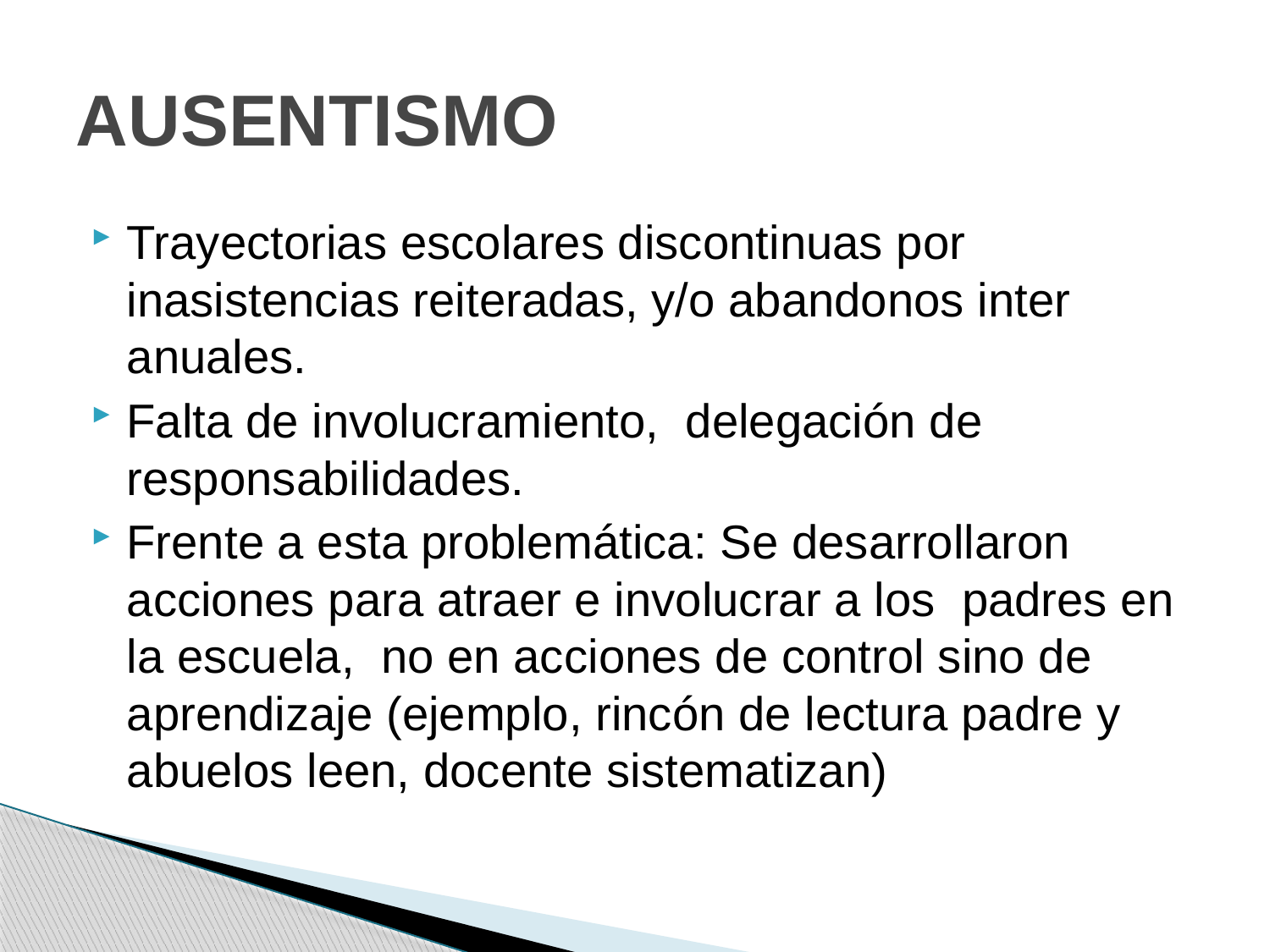

# AUSENTISMO
Trayectorias escolares discontinuas por inasistencias reiteradas, y/o abandonos inter anuales.
Falta de involucramiento,  delegación de responsabilidades.
Frente a esta problemática: Se desarrollaron acciones para atraer e involucrar a los  padres en la escuela,  no en acciones de control sino de aprendizaje (ejemplo, rincón de lectura padre y abuelos leen, docente sistematizan)